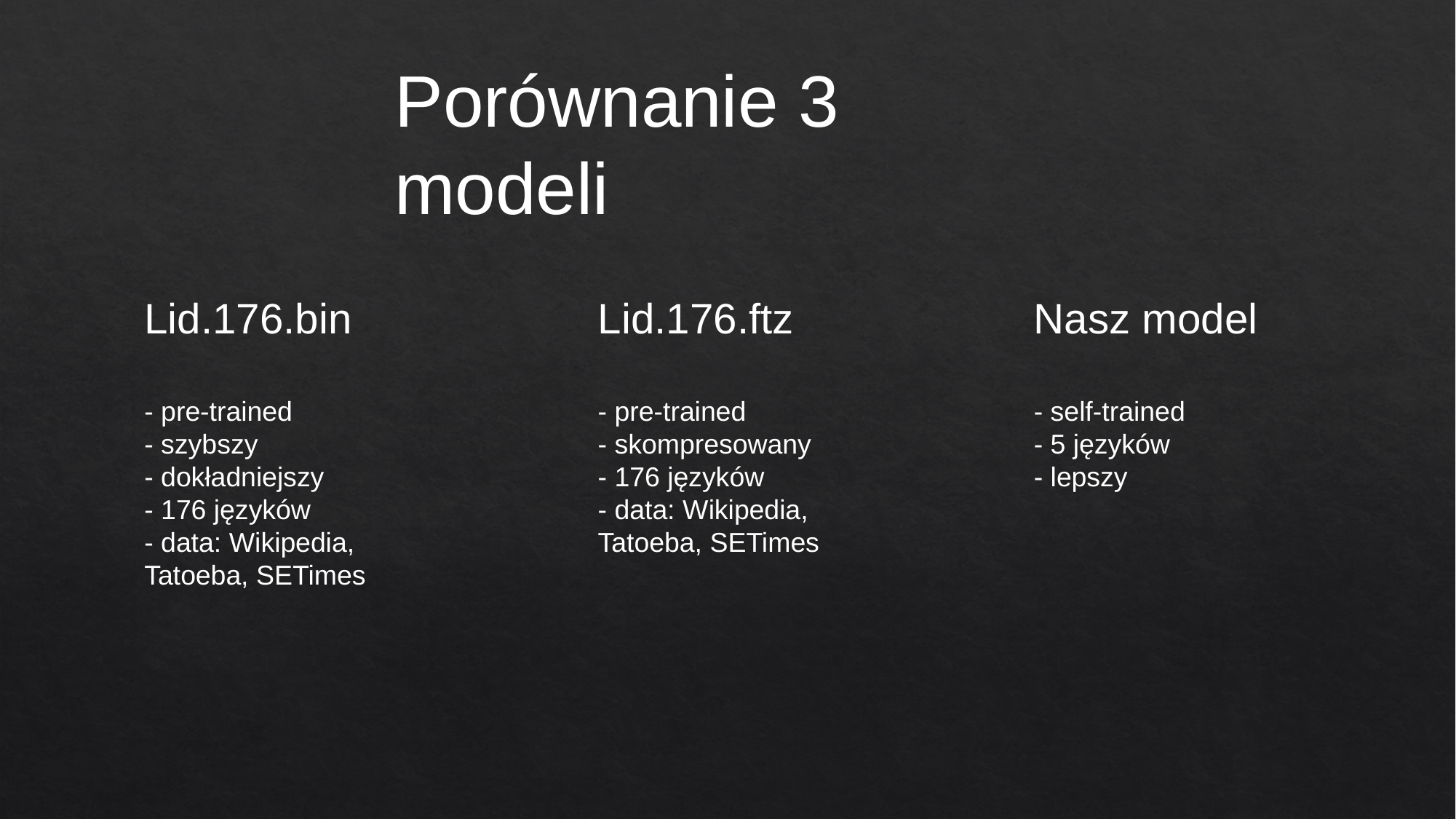

Porównanie 3 modeli
Lid.176.ftz

- pre-trained
- skompresowany
- 176 języków
- data: Wikipedia, Tatoeba, SETimes

Lid.176.bin

- pre-trained
- szybszy
- dokładniejszy
- 176 języków
- data: Wikipedia, Tatoeba, SETimes

Nasz model

- self-trained
- 5 języków
- lepszy